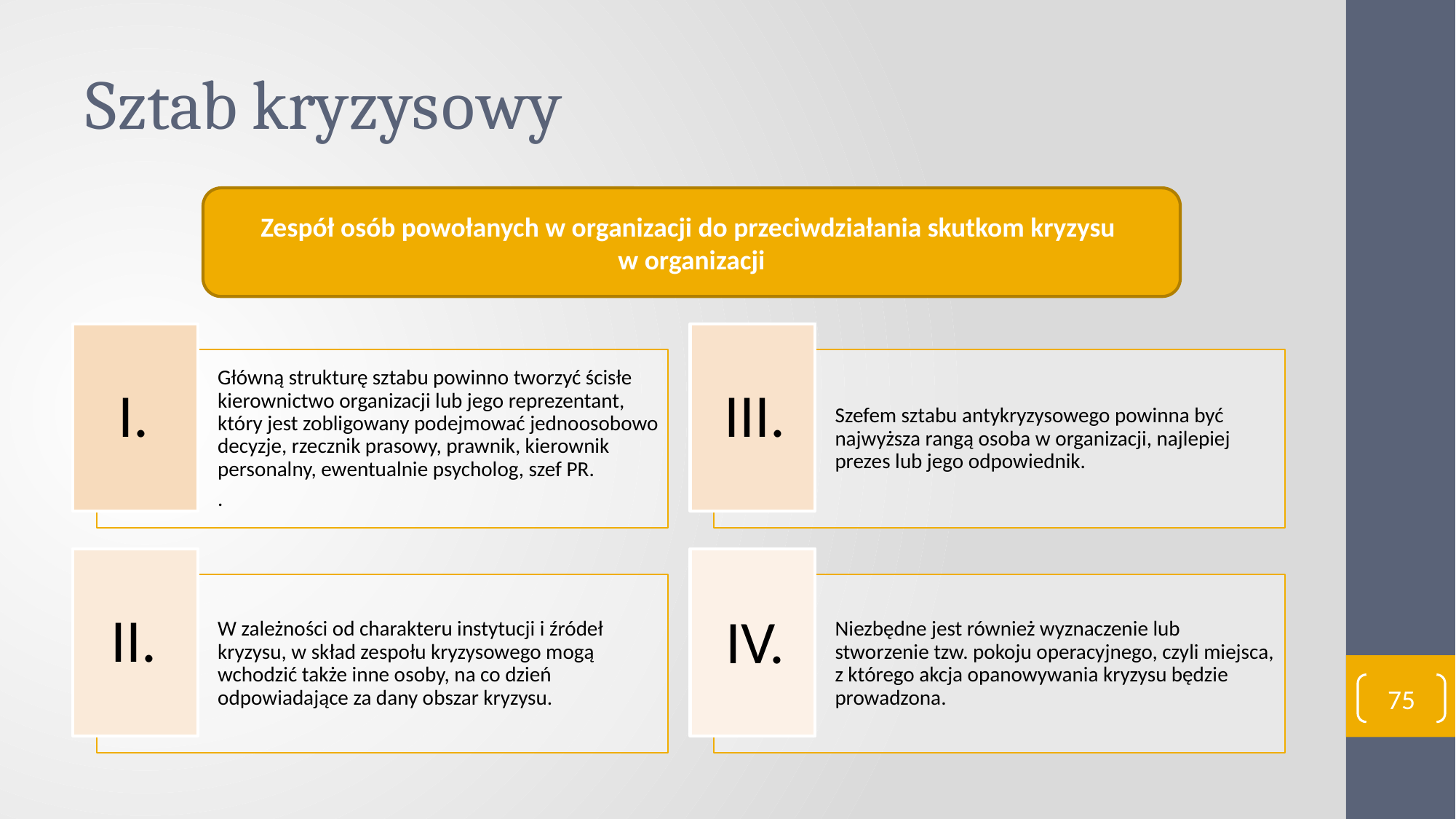

# Sztab kryzysowy
Zespół osób powołanych w organizacji do przeciwdziałania skutkom kryzysu
w organizacji
Główną strukturę sztabu powinno tworzyć ścisłe kierownictwo organizacji lub jego reprezentant, który jest zobligowany podejmować jednoosobowo decyzje, rzecznik prasowy, prawnik, kierownik personalny, ewentualnie psycholog, szef PR.
.
Szefem sztabu antykryzysowego powinna być najwyższa rangą osoba w organizacji, najlepiej prezes lub jego odpowiednik.
W zależności od charakteru instytucji i źródeł kryzysu, w skład zespołu kryzysowego mogą wchodzić także inne osoby, na co dzień odpowiadające za dany obszar kryzysu.
Niezbędne jest również wyznaczenie lub stworzenie tzw. pokoju operacyjnego, czyli miejsca, z którego akcja opanowywania kryzysu będzie prowadzona.
I.
III.
II.
IV.
75